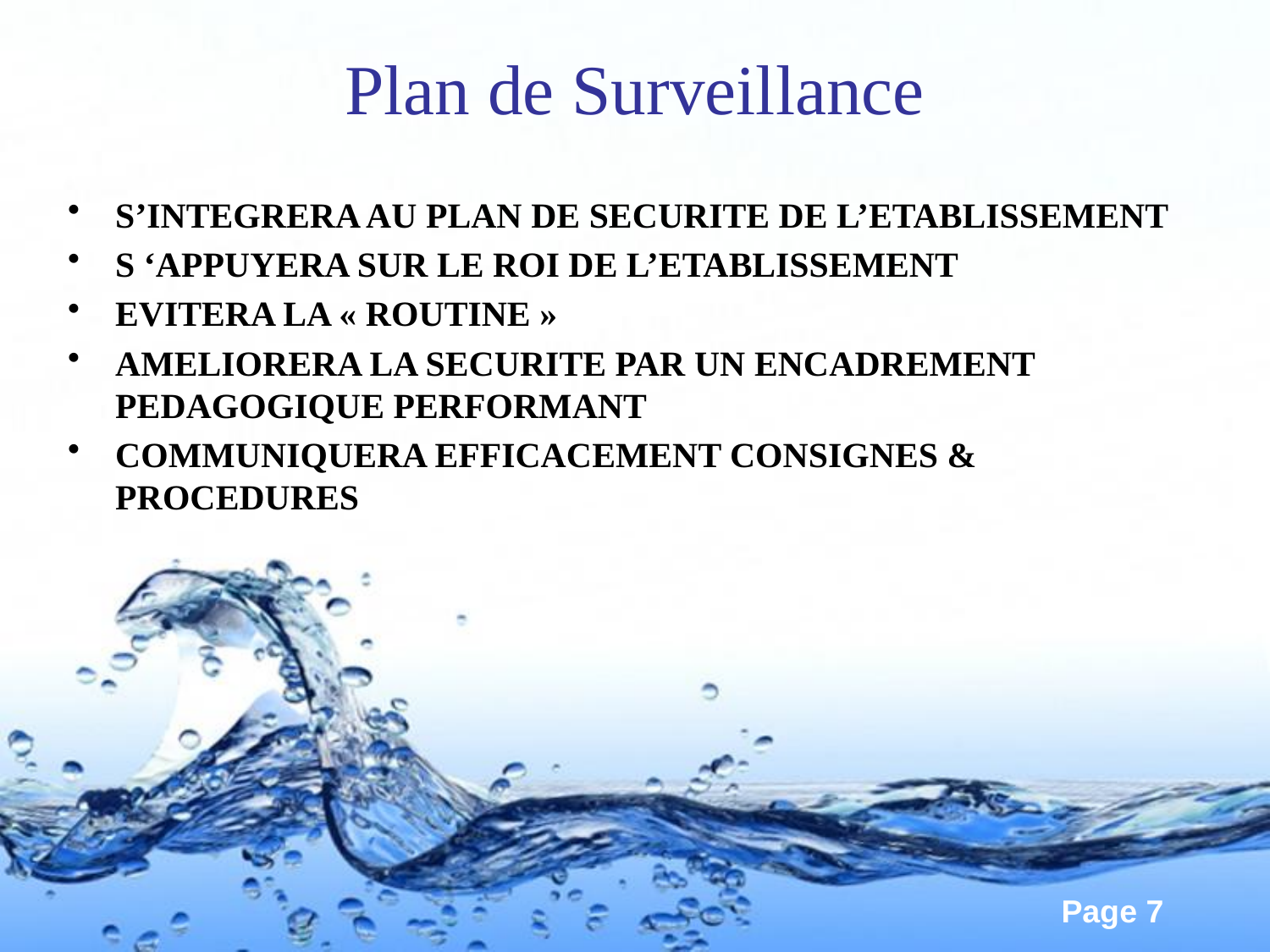

# Plan de Surveillance
S’INTEGRERA AU PLAN DE SECURITE DE L’ETABLISSEMENT
S ‘APPUYERA SUR LE ROI DE L’ETABLISSEMENT
EVITERA LA « ROUTINE »
AMELIORERA LA SECURITE PAR UN ENCADREMENT PEDAGOGIQUE PERFORMANT
COMMUNIQUERA EFFICACEMENT CONSIGNES & PROCEDURES